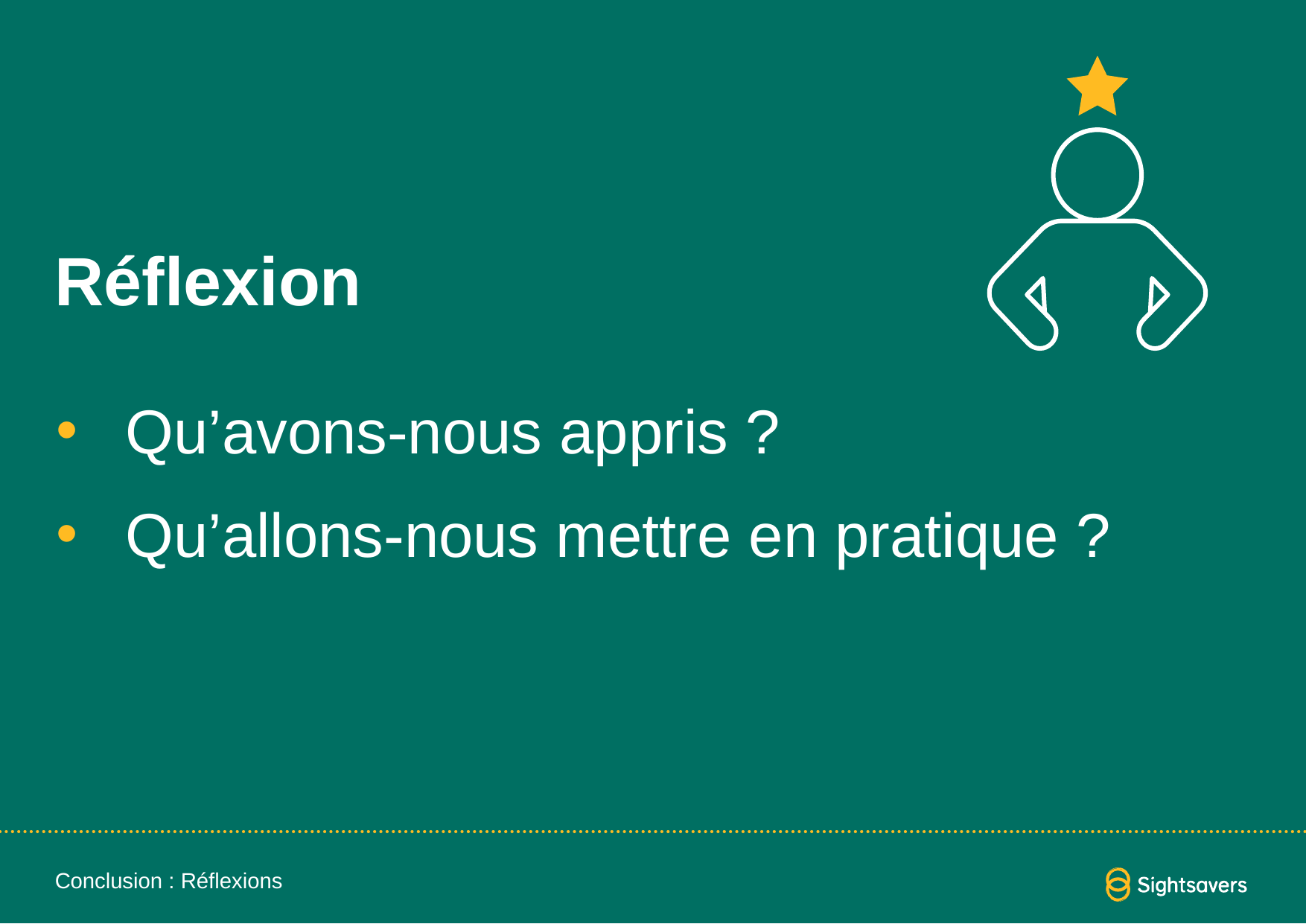

# Réflexion
Qu’avons-nous appris ?
Qu’allons-nous mettre en pratique ?
Conclusion : Réflexions